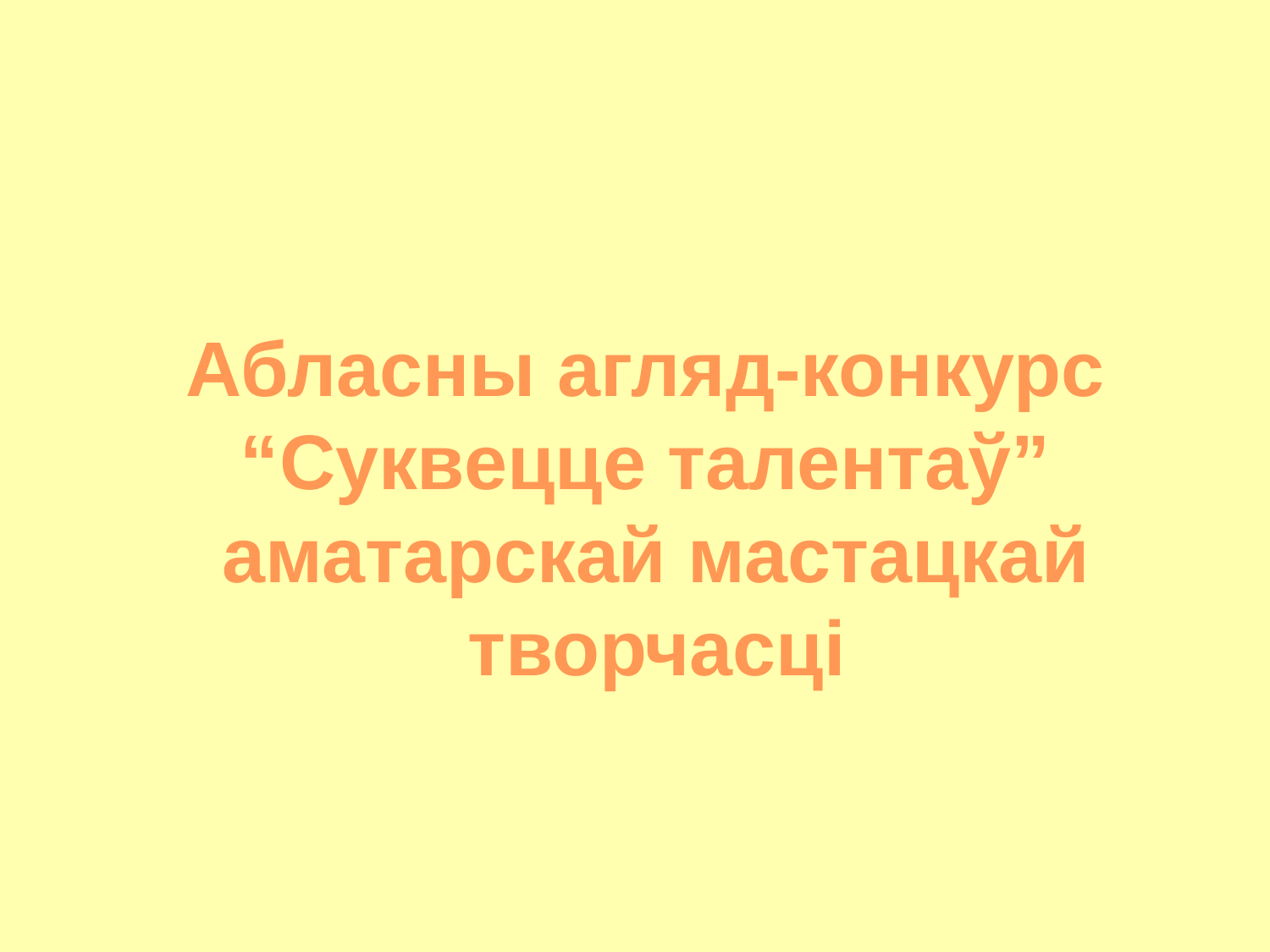

Абласны агляд-конкурс
“Суквецце талентаў”
аматарскай мастацкай творчасці